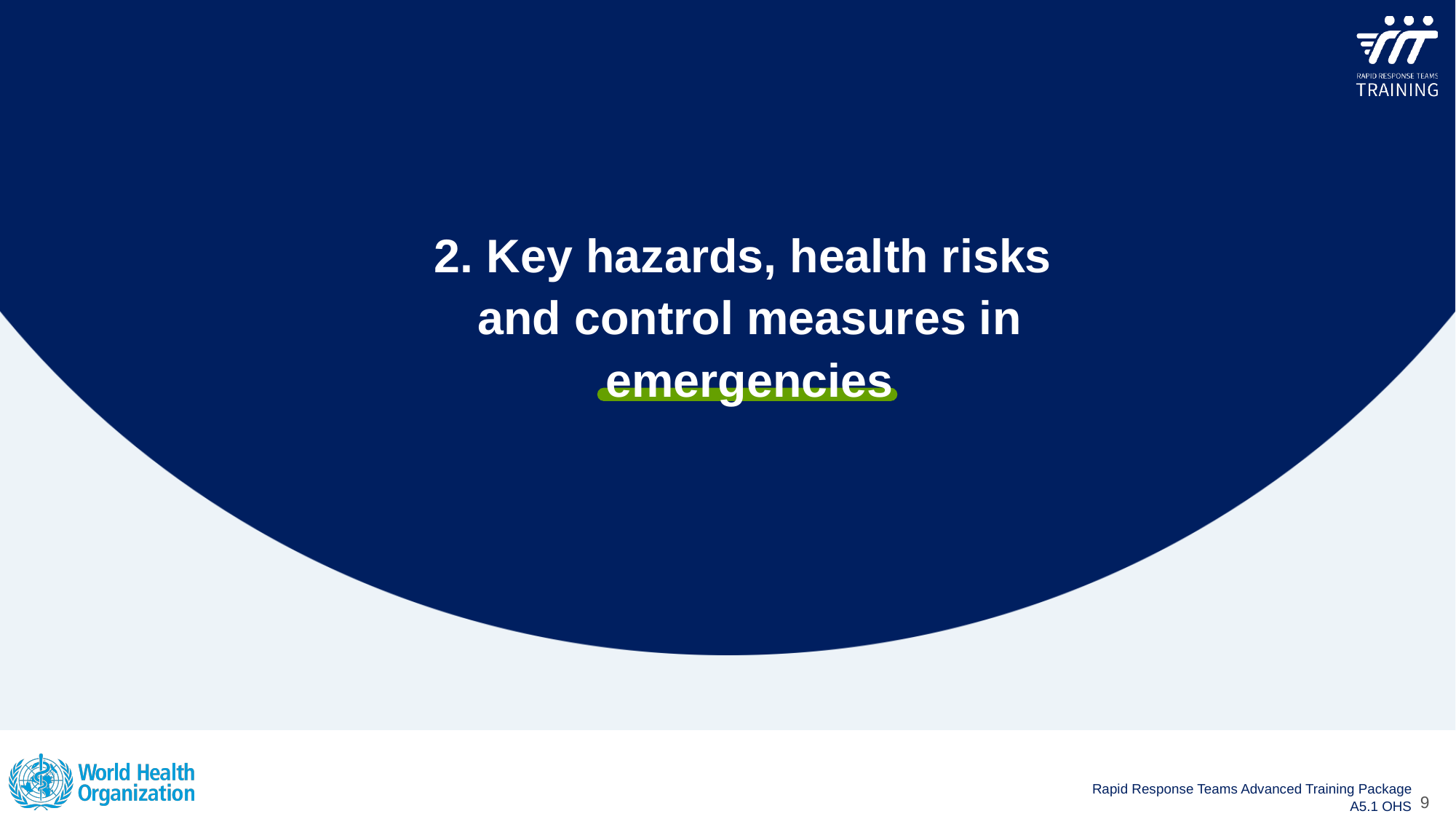

2. Key hazards, health risks
and control measures in emergencies
9